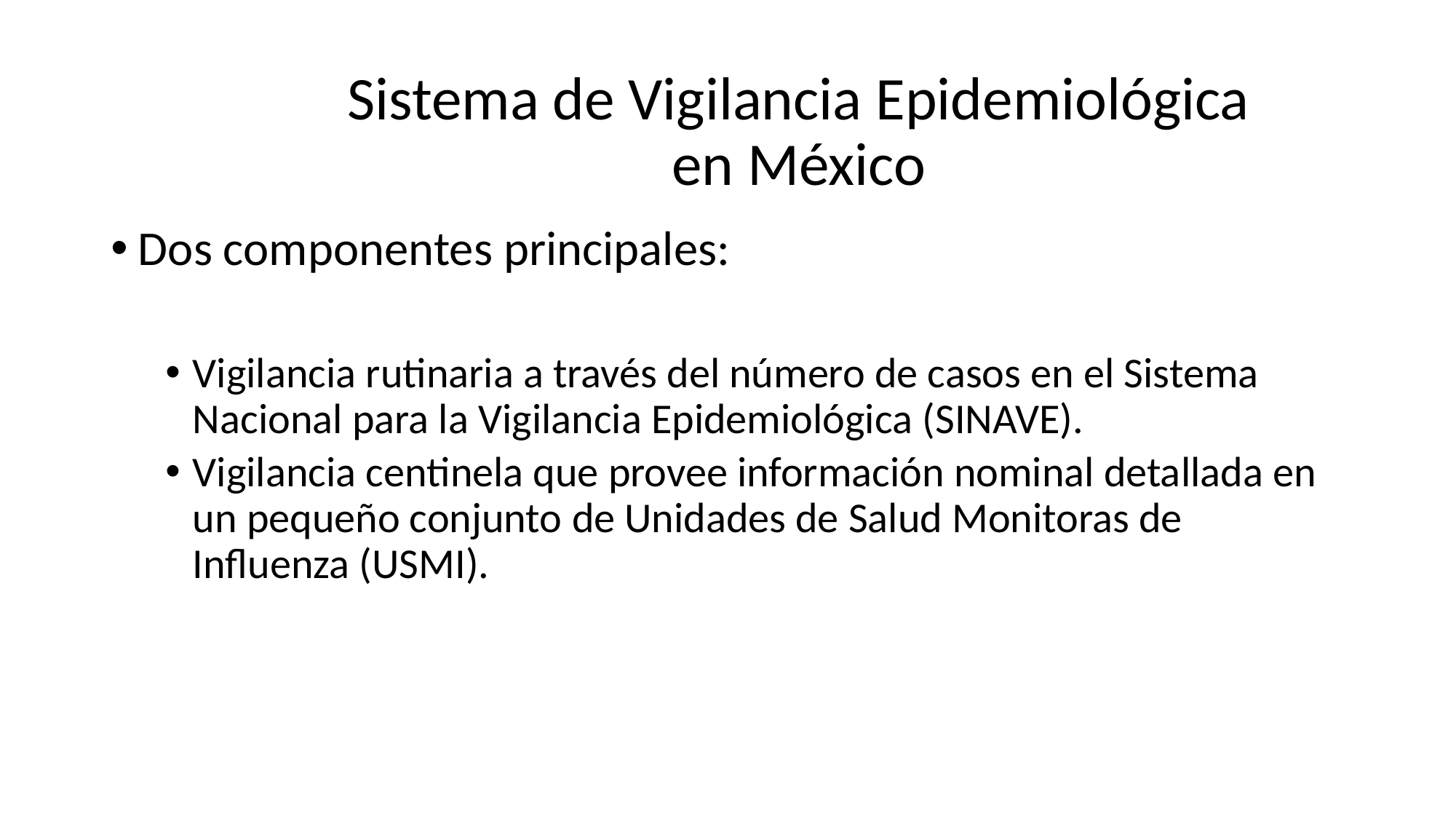

# Sistema de Vigilancia Epidemiológica en México
Dos componentes principales:

Vigilancia rutinaria a través del número de casos en el Sistema Nacional para la Vigilancia Epidemiológica (SINAVE).
Vigilancia centinela que provee información nominal detallada en un pequeño conjunto de Unidades de Salud Monitoras de Influenza (USMI).